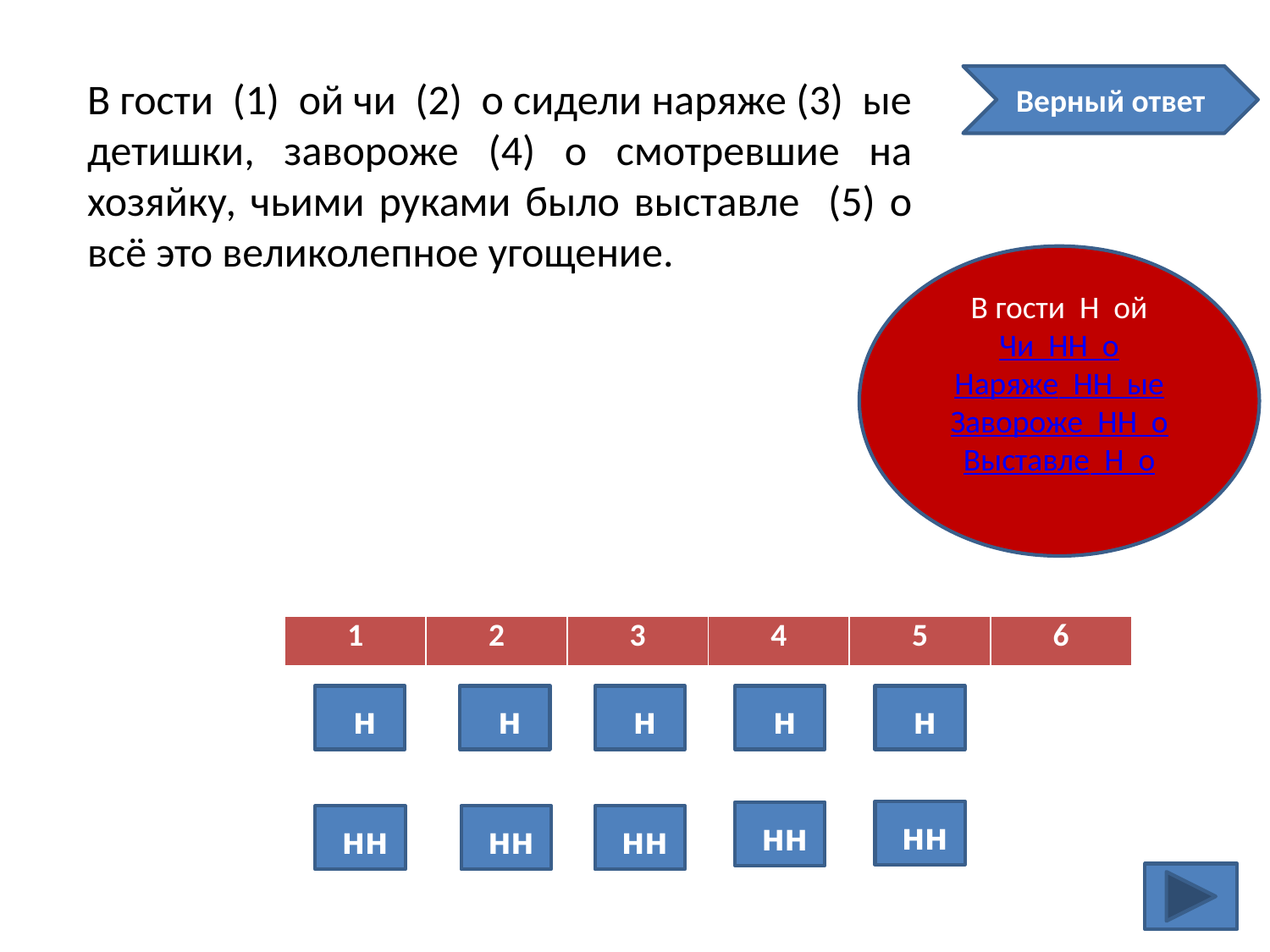

В гости  (1)  ой чи  (2)  о сидели наряже (3)  ые детишки, завороже (4) о смотревшие на хозяйку, чьими руками было выставле  (5) о всё это великолепное угощение.
Верный ответ
В гости  Н  ой
Чи  НН  о
Наряже  НН  ые
Завороже  НН  о
Выставле  Н  о

| 1 | 2 | 3 | 4 | 5 | 6 |
| --- | --- | --- | --- | --- | --- |
 н
 н
 н
 н
 н
 нн
 нн
 нн
 нн
 нн